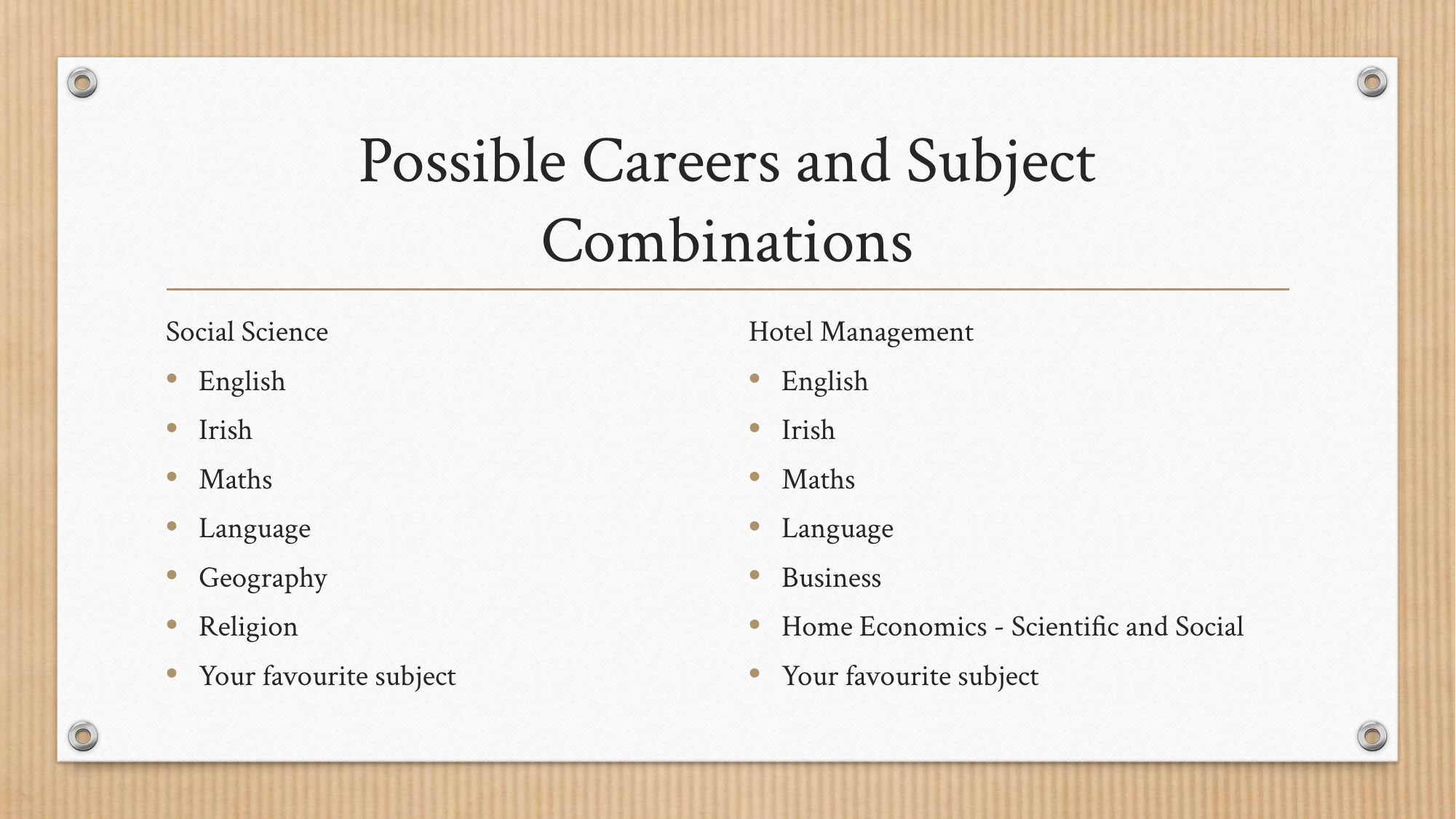

# Possible Careers and Subject Combinations
Social Science
English
Irish
Maths
Language
Geography
Religion
Your favourite subject
Hotel Management
English
Irish
Maths
Language
Business
Home Economics - Scientific and Social
Your favourite subject